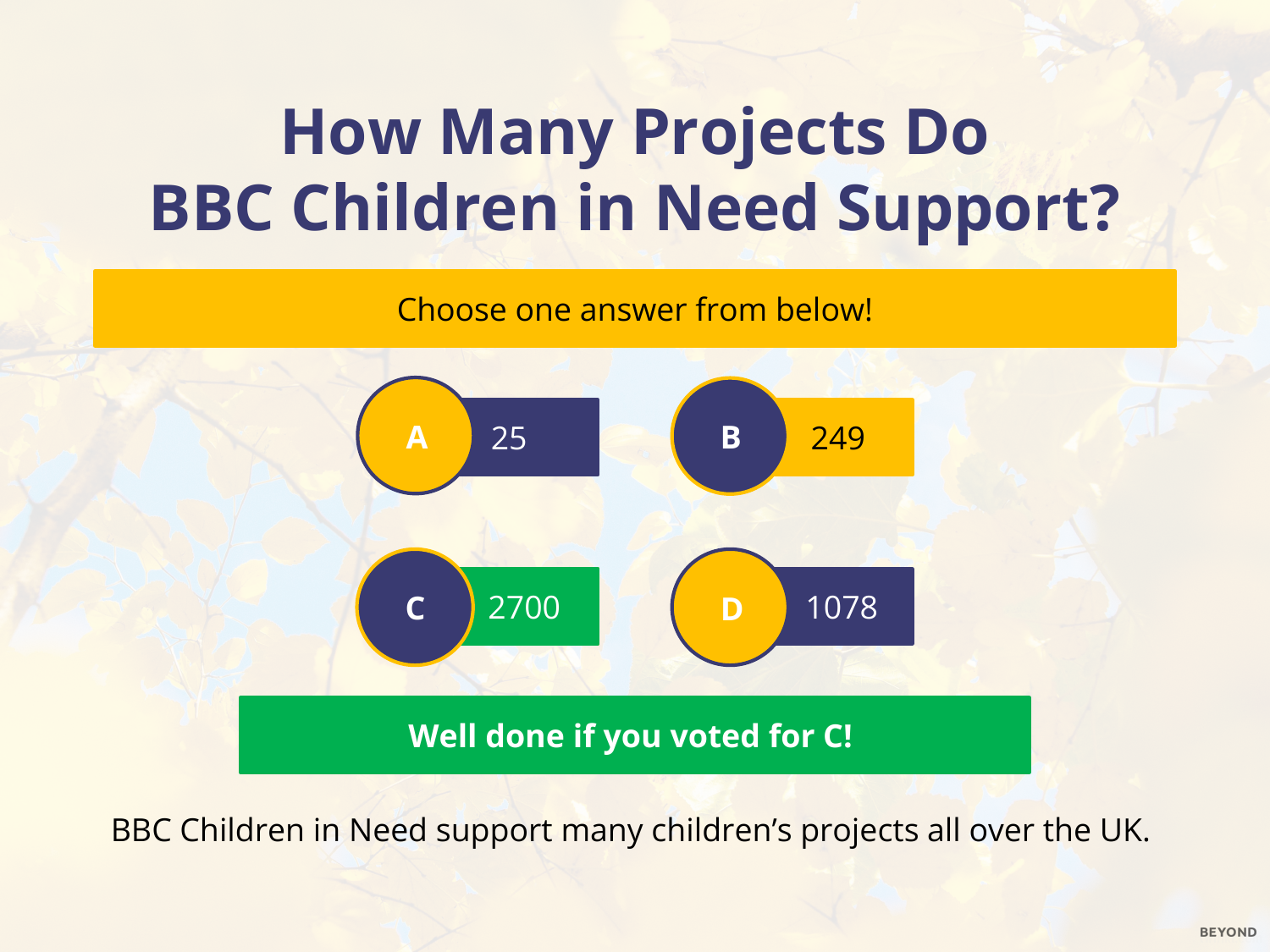

How Many Projects Do
BBC Children in Need Support?
Choose one answer from below!

B
A
   25
   249

  2700
  2700
   1078
C
D
Well done if you voted for C!
BBC Children in Need support many children’s projects all over the UK.